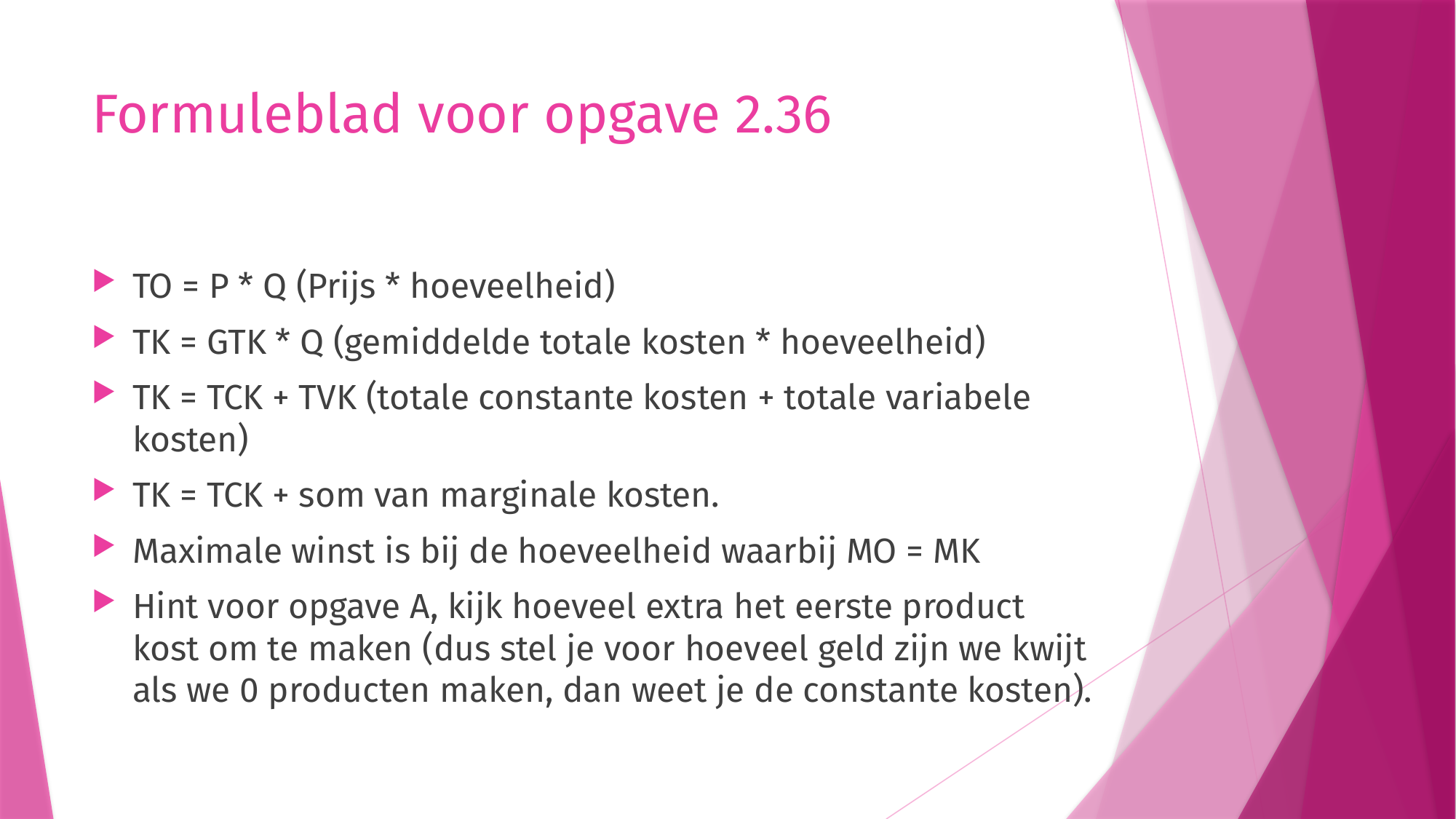

# Formuleblad voor opgave 2.36
TO = P * Q (Prijs * hoeveelheid)
TK = GTK * Q (gemiddelde totale kosten * hoeveelheid)
TK = TCK + TVK (totale constante kosten + totale variabele kosten)
TK = TCK + som van marginale kosten.
Maximale winst is bij de hoeveelheid waarbij MO = MK
Hint voor opgave A, kijk hoeveel extra het eerste product kost om te maken (dus stel je voor hoeveel geld zijn we kwijt als we 0 producten maken, dan weet je de constante kosten).